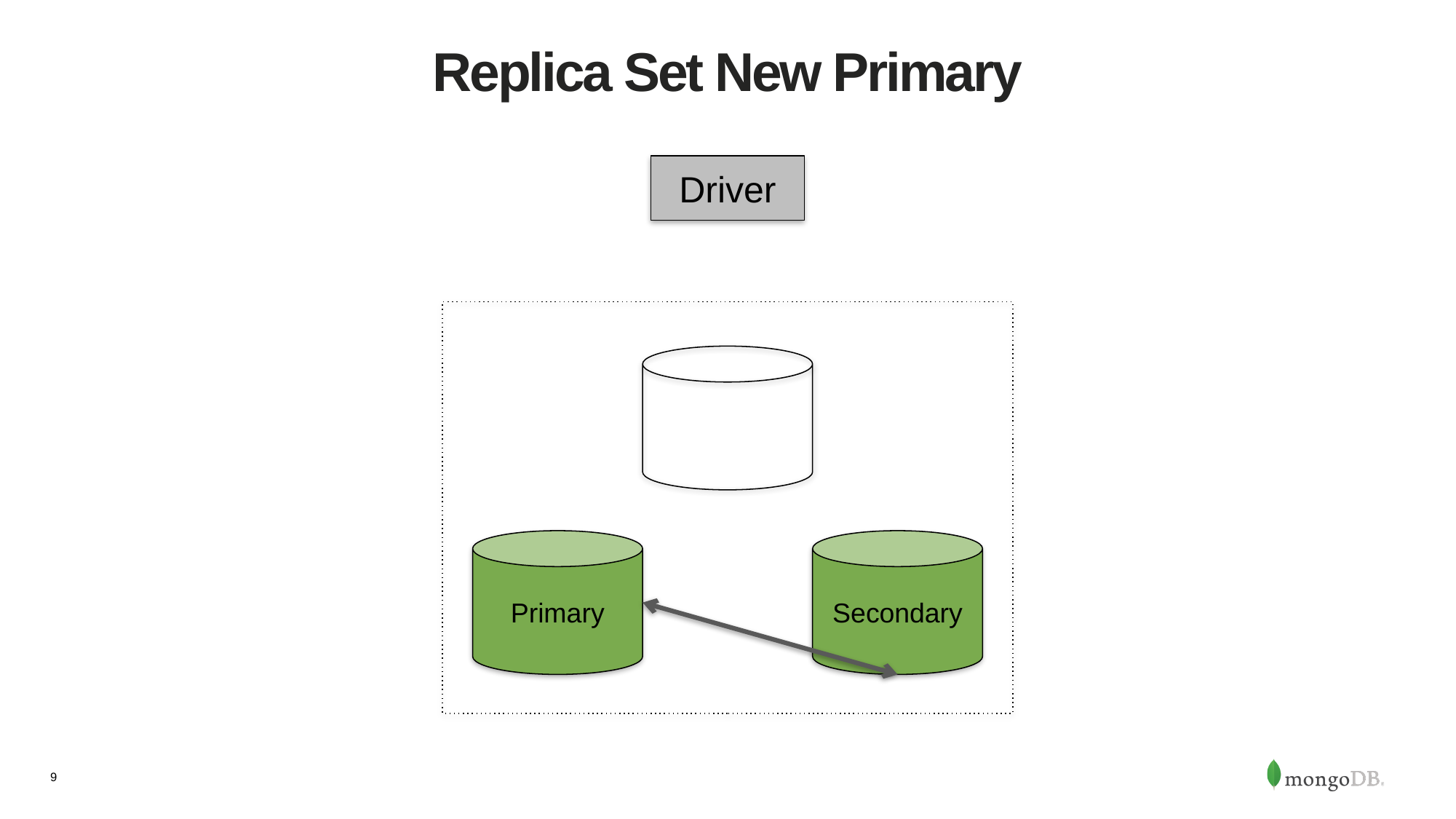

# Replica Set New Primary
Driver

Primary
Secondary